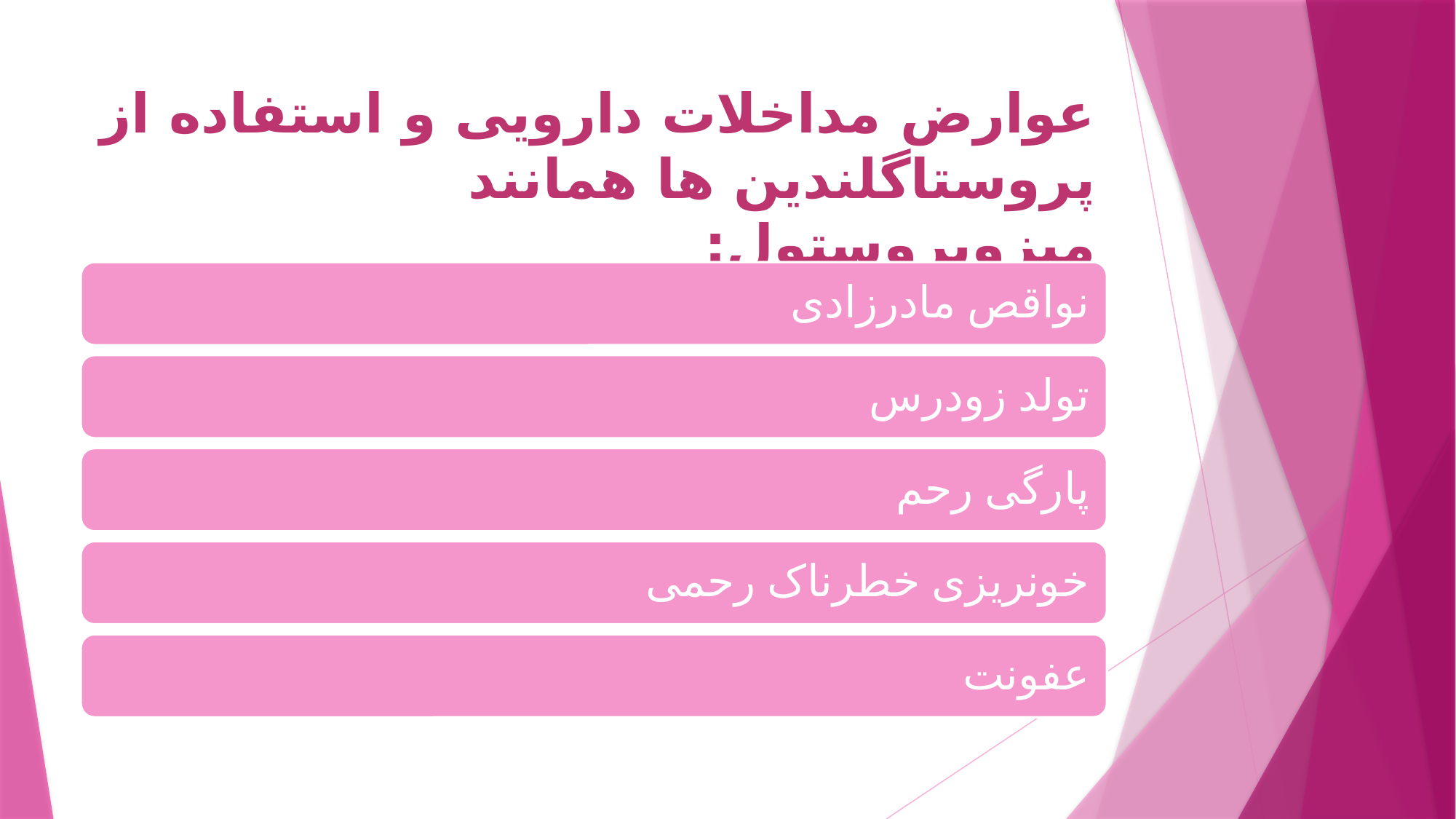

# عوارض مداخلات دارویی و استفاده از پروستاگلندین ها همانند میزوپروستول:
نواقص مادرزادی
تولد زودرس
پارگی رحم
خونریزی خطرناک رحمی
عفونت